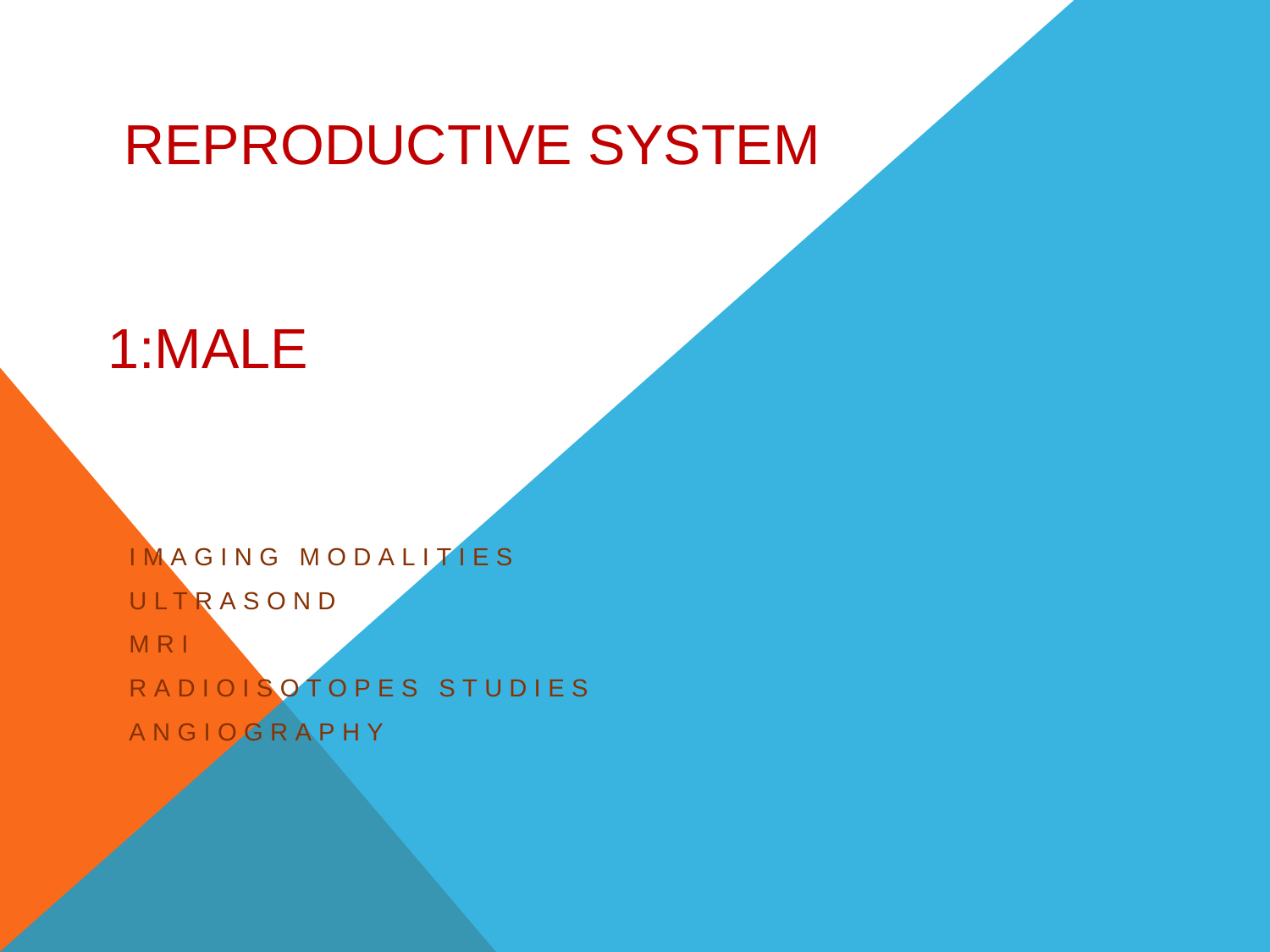

# REPRODUCTIVE SYSTEM 1:MALE
IMAGING MODALITIES
ULTRASOND
MRI
RADIOISOTOPES STUDIES
ANGIOGRAPHY